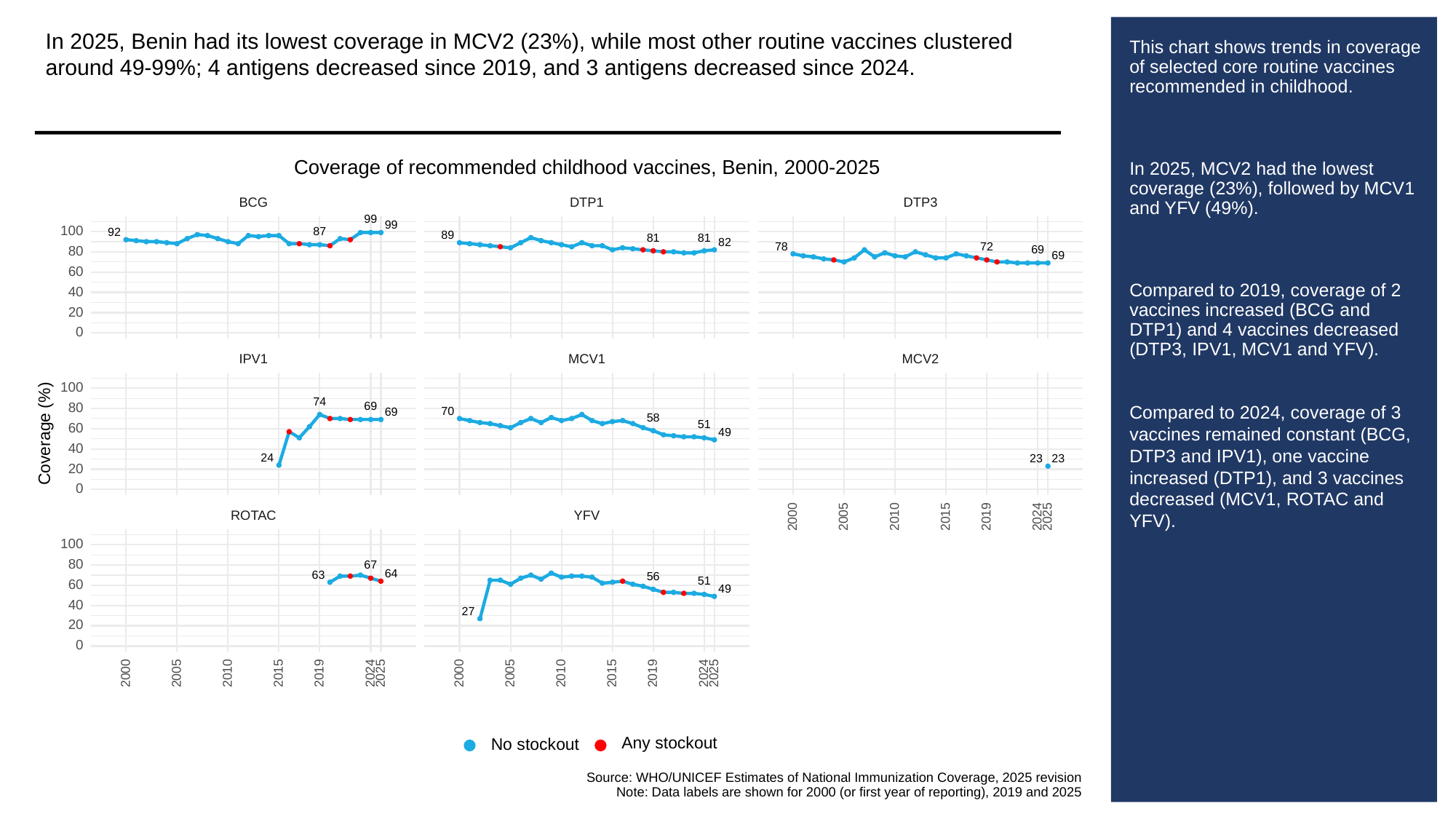

In 2025, Benin had its lowest coverage in MCV2 (23%), while most other routine vaccines clustered around 49-99%; 4 antigens decreased since 2019, and 3 antigens decreased since 2024.
# This chart shows trends in coverage of selected core routine vaccines recommended in childhood.

In 2025, MCV2 had the lowest coverage (23%), followed by MCV1 and YFV (49%).

Compared to 2019, coverage of 2 vaccines increased (BCG and DTP1) and 4 vaccines decreased (DTP3, IPV1, MCV1 and YFV).

Compared to 2024, coverage of 3 vaccines remained constant (BCG, DTP3 and IPV1), one vaccine increased (DTP1), and 3 vaccines decreased (MCV1, ROTAC and YFV).

Coverage of recommended childhood vaccines, Benin, 2000-2025
BCG
DTP3
DTP1
99

99
100
87
92

89

81
81

82

78
72

69

80

69

60

40

20

0

MCV1
MCV2
IPV1

100

74

69
80
70

69

58

51

60

Coverage (%)

49

40

24
23
23

20

0

ROTAC
YFV
2000
2005
2010
2015
2019
2024
2025

100

80
67

64

63
56

51

60

49

40

27

20

0

2000
2005
2010
2015
2019
2024
2025
2000
2005
2010
2015
2019
2024
2025
Any stockout
No stockout

Source: WHO/UNICEF Estimates of National Immunization Coverage, 2025 revision
Note: Data labels are shown for 2000 (or first year of reporting), 2019 and 2025